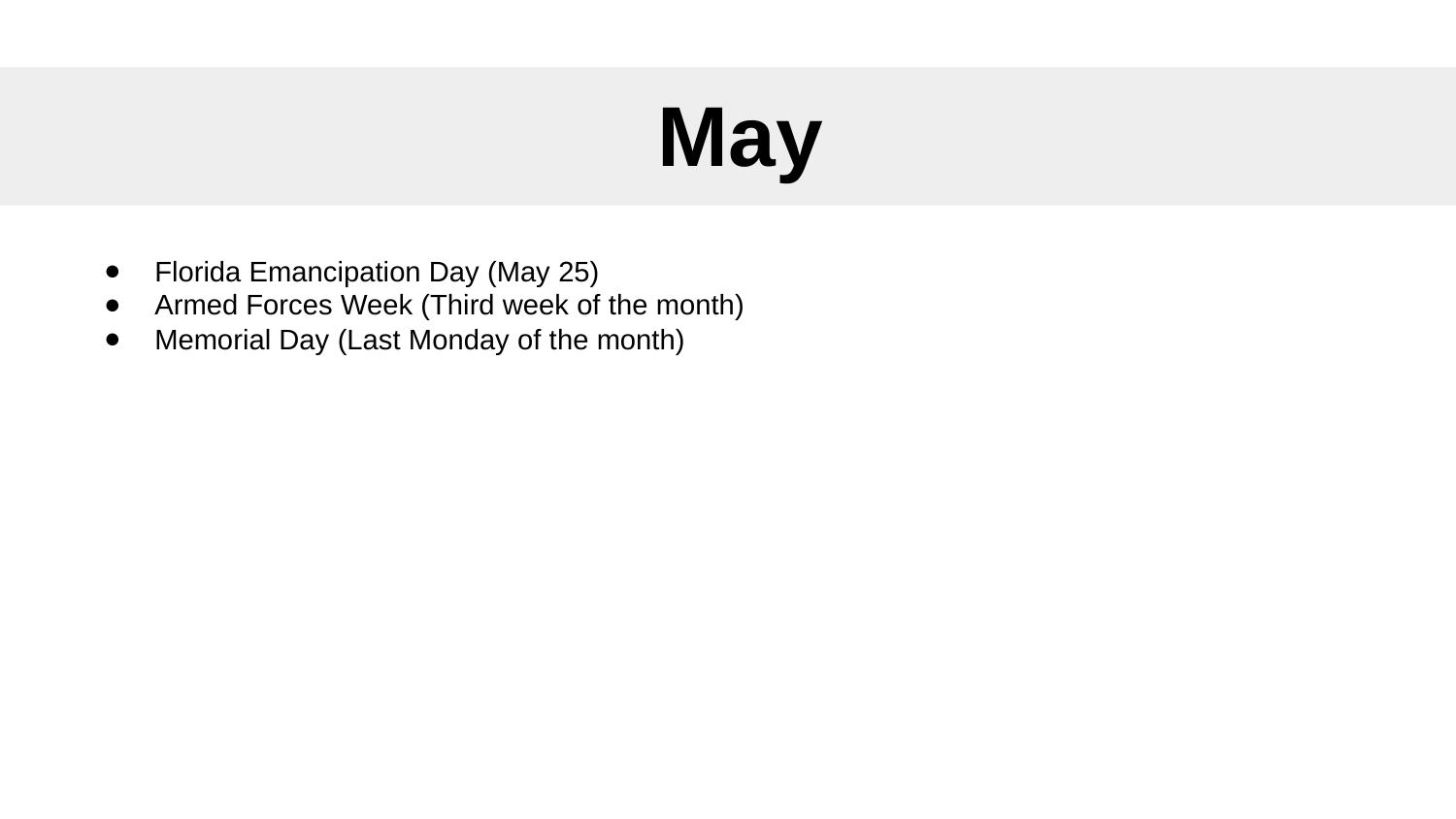

May
# Florida Emancipation Day (May 25)
Armed Forces Week (Third week of the month)
Memorial Day (Last Monday of the month)